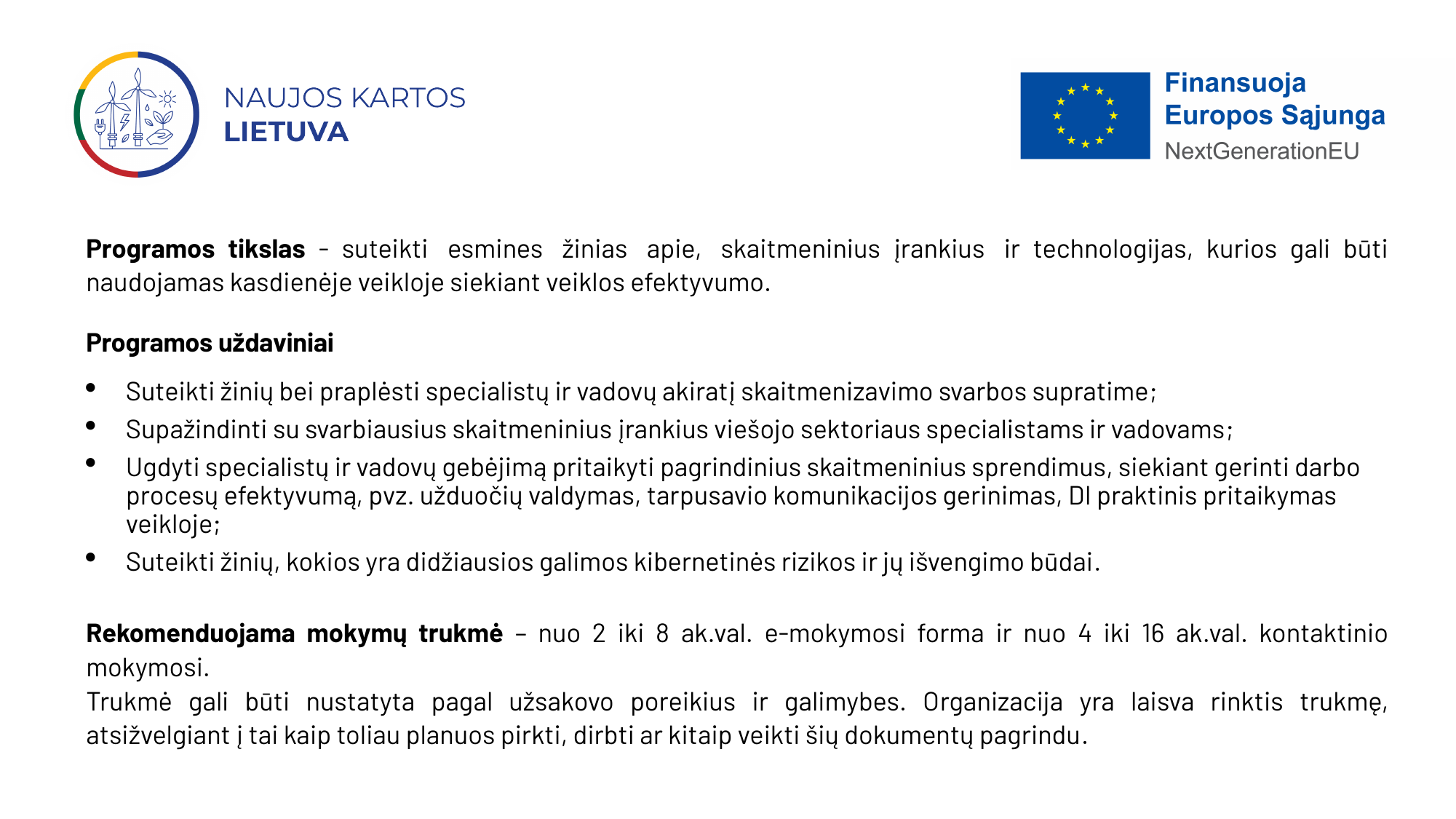

Programos tikslas - suteikti esmines žinias apie, skaitmeninius įrankius ir technologijas, kurios gali būti naudojamas kasdienėje veikloje siekiant veiklos efektyvumo.
Programos uždaviniai
Suteikti žinių bei praplėsti specialistų ir vadovų akiratį skaitmenizavimo svarbos supratime;
Supažindinti su svarbiausius skaitmeninius įrankius viešojo sektoriaus specialistams ir vadovams;
Ugdyti specialistų ir vadovų gebėjimą pritaikyti pagrindinius skaitmeninius sprendimus, siekiant gerinti darbo procesų efektyvumą, pvz. užduočių valdymas, tarpusavio komunikacijos gerinimas, DI praktinis pritaikymas veikloje;
Suteikti žinių, kokios yra didžiausios galimos kibernetinės rizikos ir jų išvengimo būdai.

Rekomenduojama mokymų trukmė – nuo 2 iki 8 ak.val. e-mokymosi forma ir nuo 4 iki 16 ak.val. kontaktinio mokymosi.
Trukmė gali būti nustatyta pagal užsakovo poreikius ir galimybes. Organizacija yra laisva rinktis trukmę, atsižvelgiant į tai kaip toliau planuos pirkti, dirbti ar kitaip veikti šių dokumentų pagrindu.